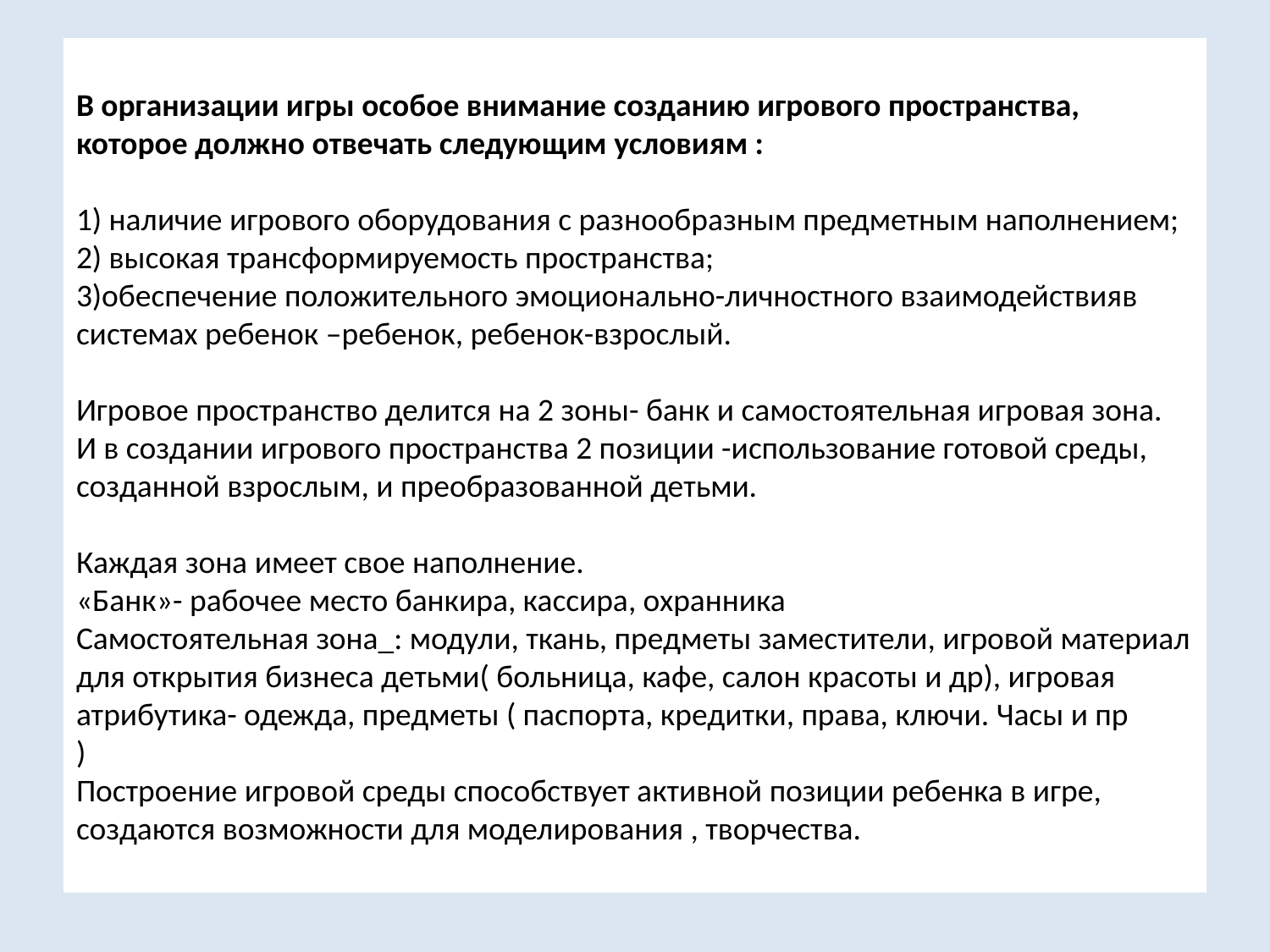

# В организации игры особое внимание созданию игрового пространства, которое должно отвечать следующим условиям : 1) наличие игрового оборудования с разнообразным предметным наполнением; 2) высокая трансформируемость пространства; 3)обеспечение положительного эмоционально-личностного взаимодействияв системах ребенок –ребенок, ребенок-взрослый. Игровое пространство делится на 2 зоны- банк и самостоятельная игровая зона. И в создании игрового пространства 2 позиции -использование готовой среды,  созданной взрослым, и преобразованной детьми. Каждая зона имеет свое наполнение. «Банк»- рабочее место банкира, кассира, охранника Самостоятельная зона_: модули, ткань, предметы заместители, игровой материал для открытия бизнеса детьми( больница, кафе, салон красоты и др), игровая атрибутика- одежда, предметы ( паспорта, кредитки, права, ключи. Часы и пр ) Построение игровой среды способствует активной позиции ребенка в игре, создаются возможности для моделирования , творчества.